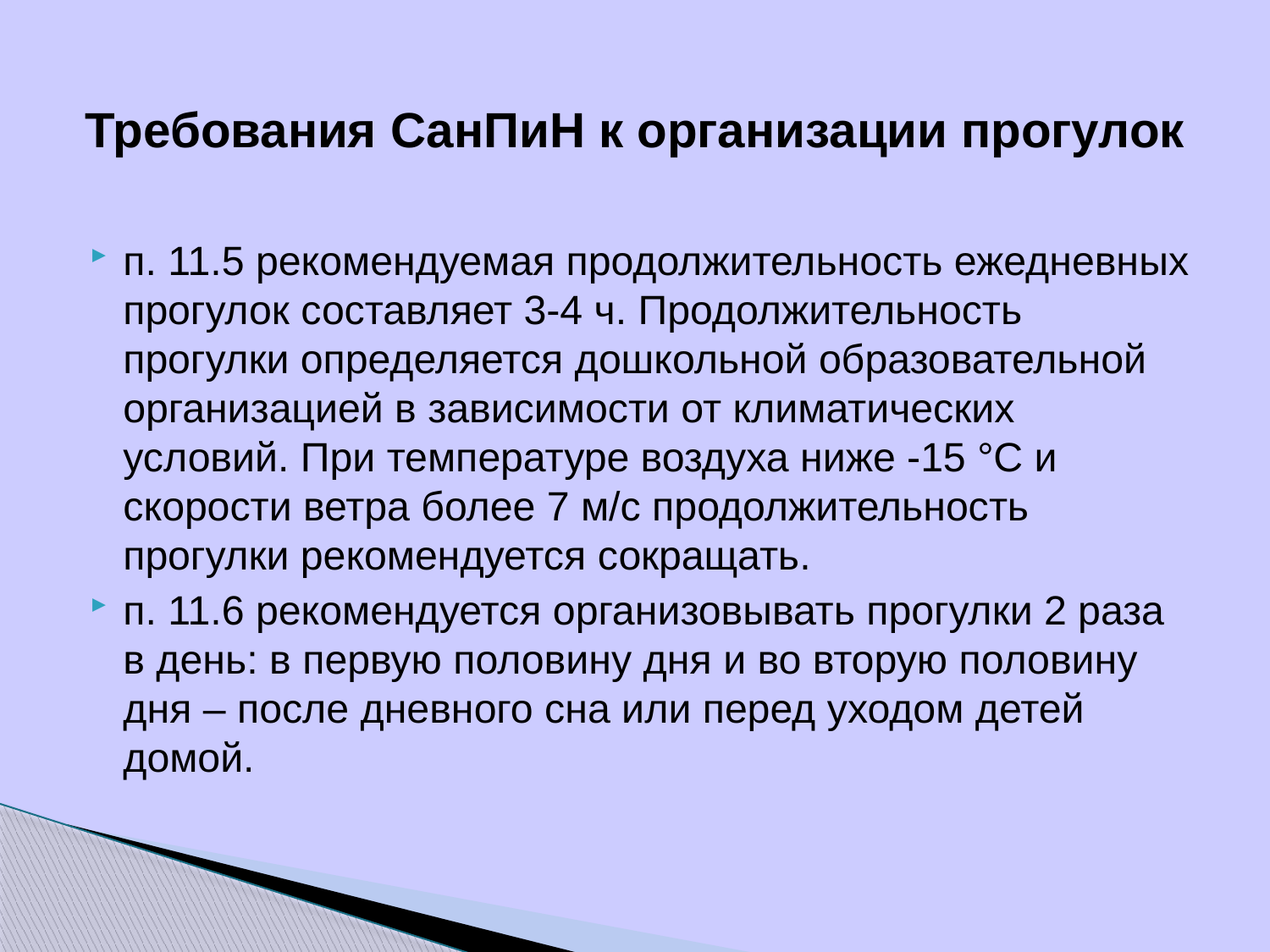

# Требования СанПиН к организации прогулок
п. 11.5 рекомендуемая продолжительность ежедневных прогулок составляет 3-4 ч. Продолжительность прогулки определяется дошкольной образовательной организацией в зависимости от климатических условий. При температуре воздуха ниже -15 °C и скорости ветра более 7 м/с продолжительность прогулки рекомендуется сокращать.
п. 11.6 рекомендуется организовывать прогулки 2 раза в день: в первую половину дня и во вторую половину дня – после дневного сна или перед уходом детей домой.